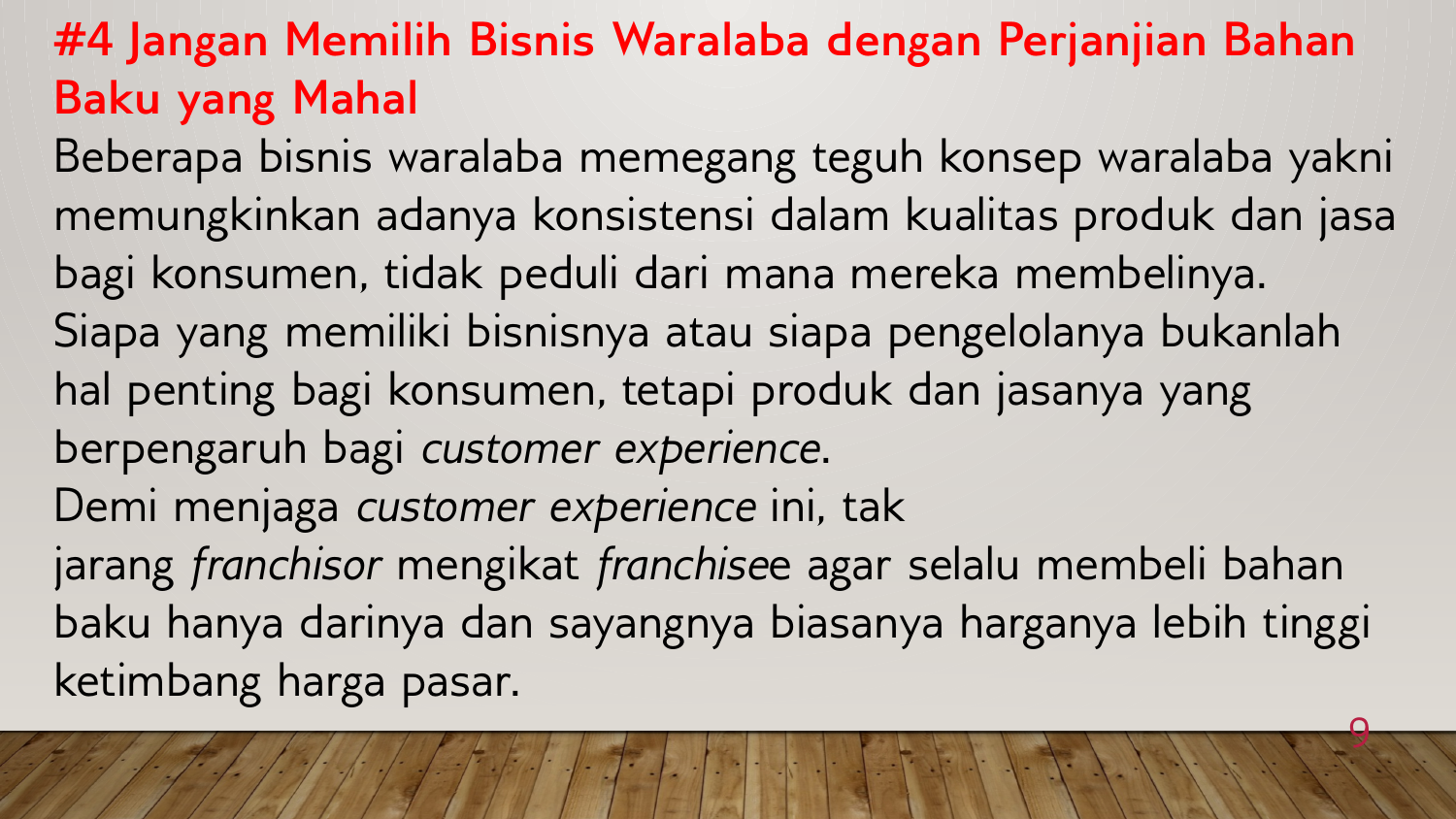

#4 Jangan Memilih Bisnis Waralaba dengan Perjanjian Bahan Baku yang Mahal
Beberapa bisnis waralaba memegang teguh konsep waralaba yakni memungkinkan adanya konsistensi dalam kualitas produk dan jasa bagi konsumen, tidak peduli dari mana mereka membelinya.
Siapa yang memiliki bisnisnya atau siapa pengelolanya bukanlah hal penting bagi konsumen, tetapi produk dan jasanya yang berpengaruh bagi customer experience.
Demi menjaga customer experience ini, tak jarang franchisor mengikat franchisee agar selalu membeli bahan baku hanya darinya dan sayangnya biasanya harganya lebih tinggi ketimbang harga pasar.

9